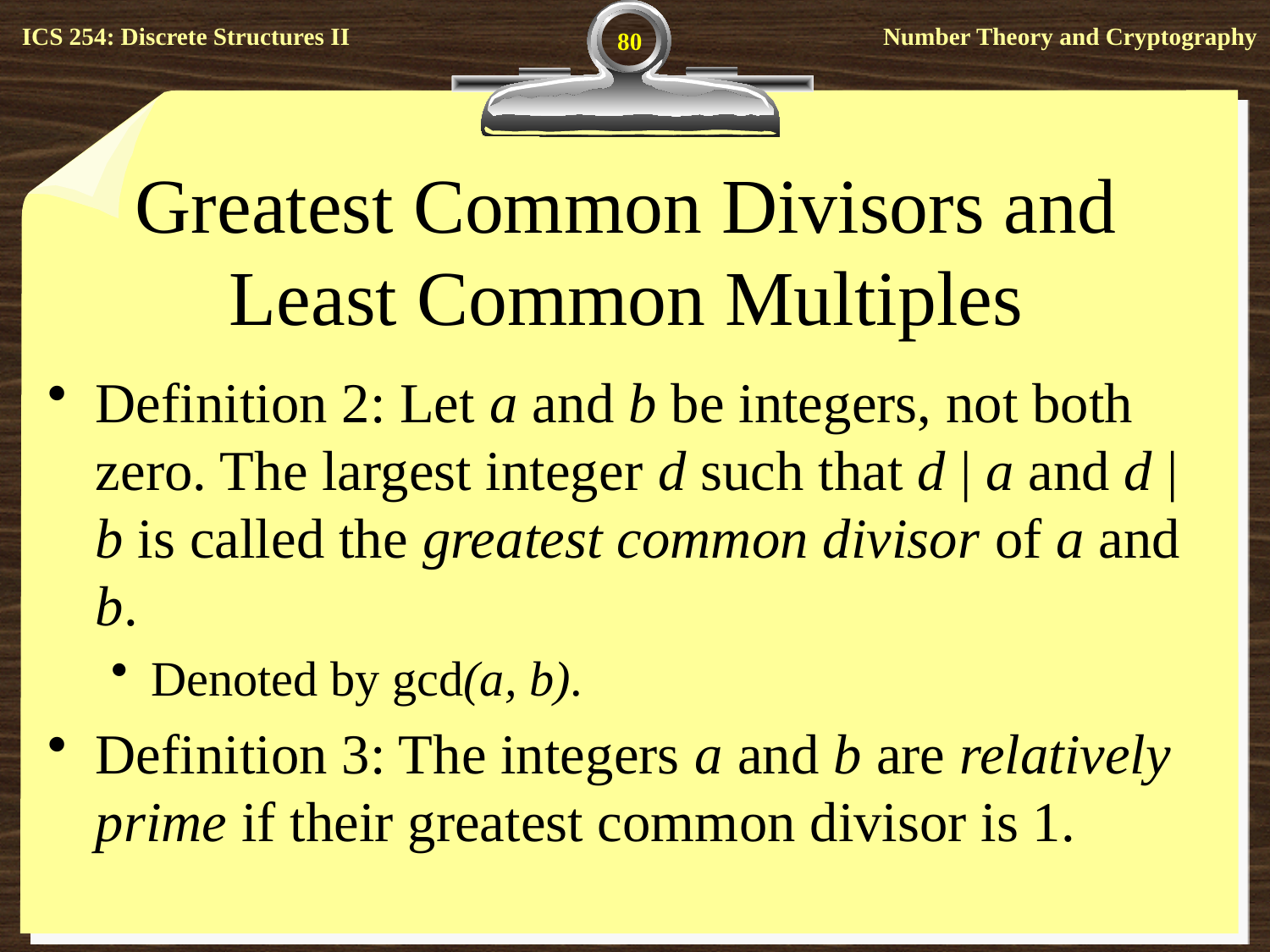

80
# Greatest Common Divisors and Least Common Multiples
Definition 2: Let a and b be integers, not both zero. The largest integer d such that d | a and d | b is called the greatest common divisor of a and b.
Denoted by gcd(a, b).
Definition 3: The integers a and b are relatively prime if their greatest common divisor is 1.